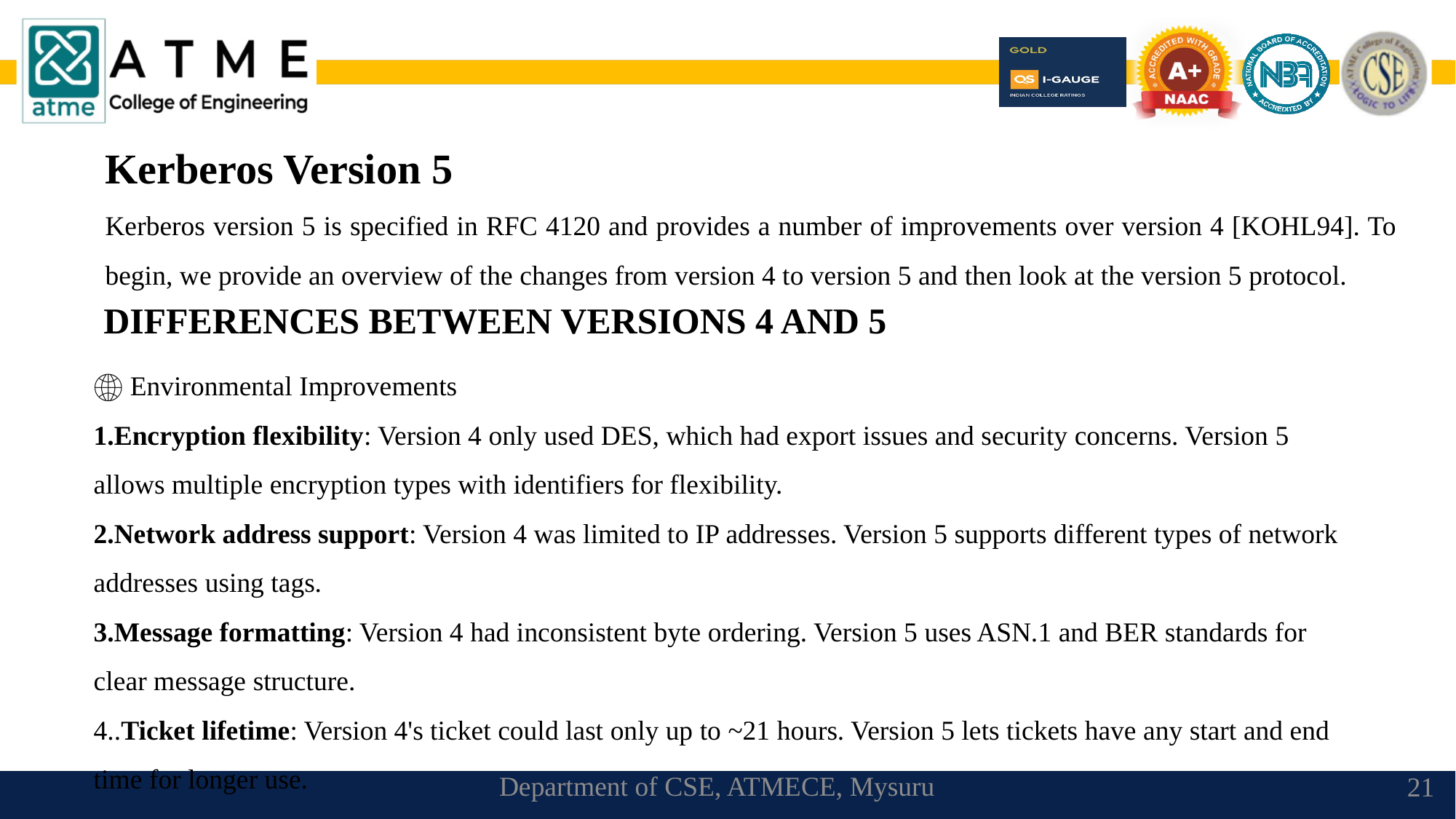

Kerberos Version 5
Kerberos version 5 is specified in RFC 4120 and provides a number of improvements over version 4 [KOHL94]. To begin, we provide an overview of the changes from version 4 to version 5 and then look at the version 5 protocol.
DIFFERENCES BETWEEN VERSIONS 4 AND 5
🌐 Environmental Improvements
Encryption flexibility: Version 4 only used DES, which had export issues and security concerns. Version 5 allows multiple encryption types with identifiers for flexibility.
Network address support: Version 4 was limited to IP addresses. Version 5 supports different types of network addresses using tags.
Message formatting: Version 4 had inconsistent byte ordering. Version 5 uses ASN.1 and BER standards for clear message structure.
.Ticket lifetime: Version 4's ticket could last only up to ~21 hours. Version 5 lets tickets have any start and end time for longer use.

Department of CSE, ATMECE, Mysuru
21